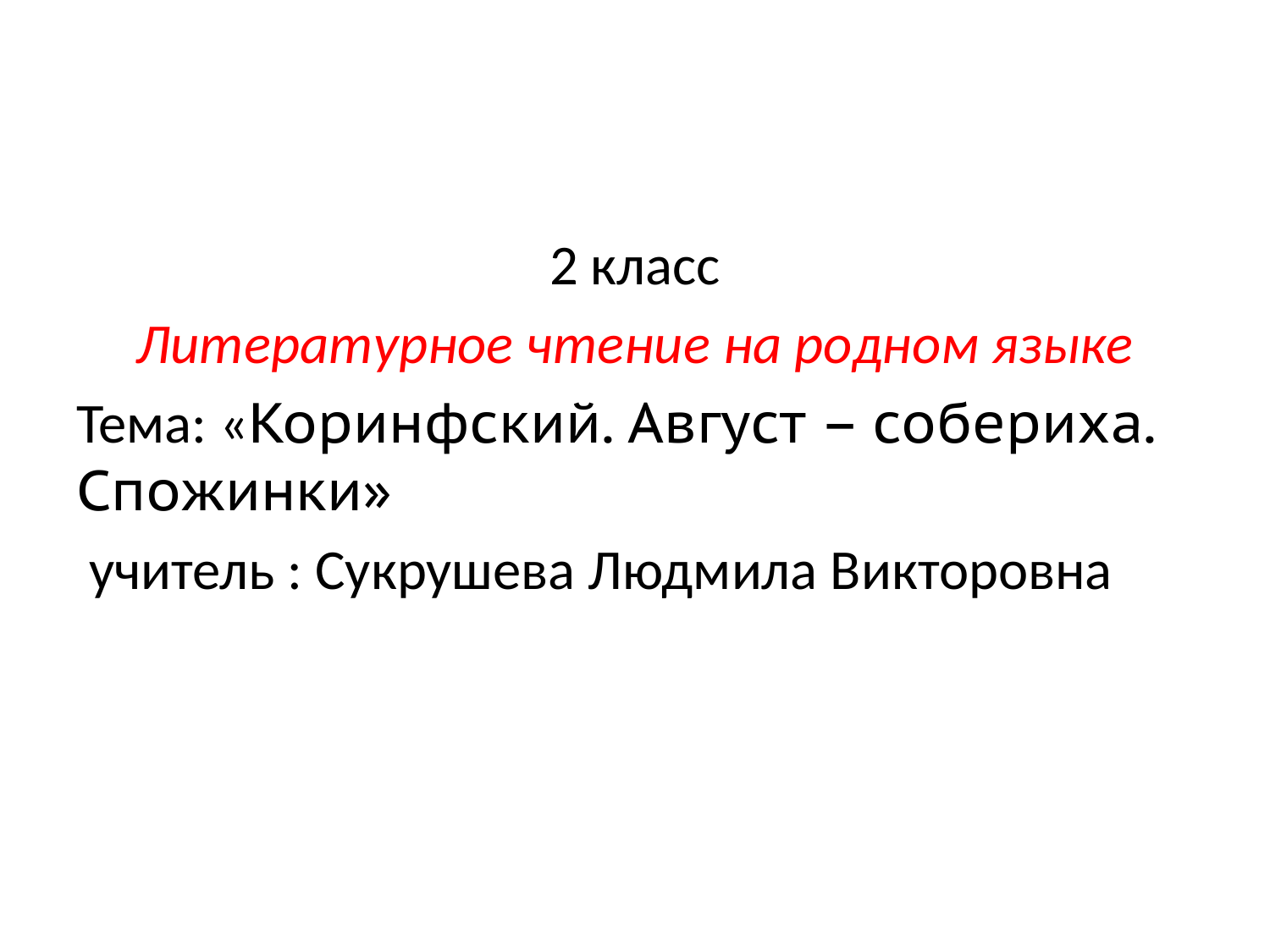

#
2 класс
Литературное чтение на родном языке
Тема: «Коринфский. Август – собериха. Спожинки»
 учитель : Сукрушева Людмила Викторовна